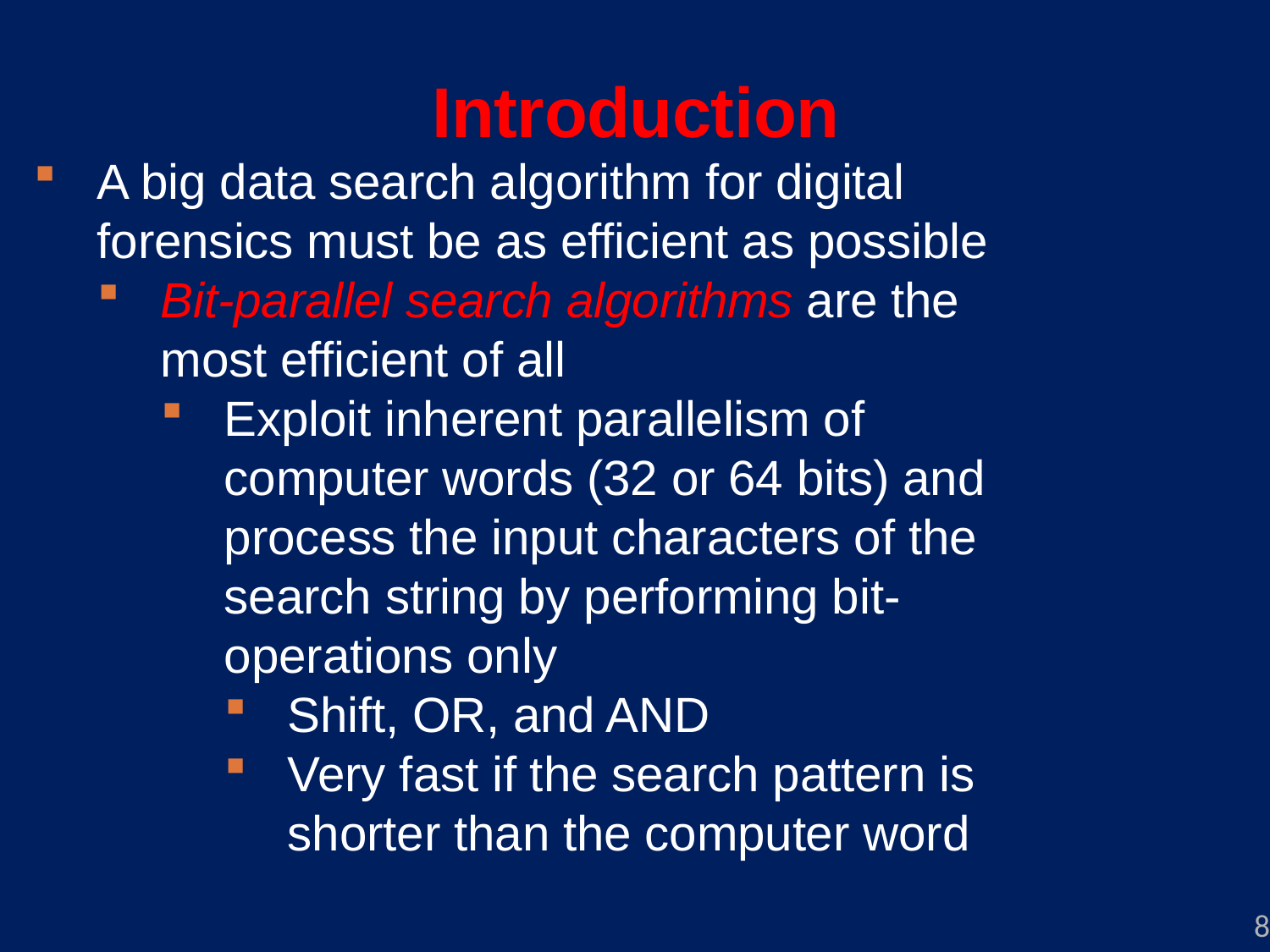

# Introduction
A big data search algorithm for digital forensics must be as efficient as possible
Bit-parallel search algorithms are the most efficient of all
Exploit inherent parallelism of computer words (32 or 64 bits) and process the input characters of the search string by performing bit-operations only
Shift, OR, and AND
Very fast if the search pattern is shorter than the computer word
8